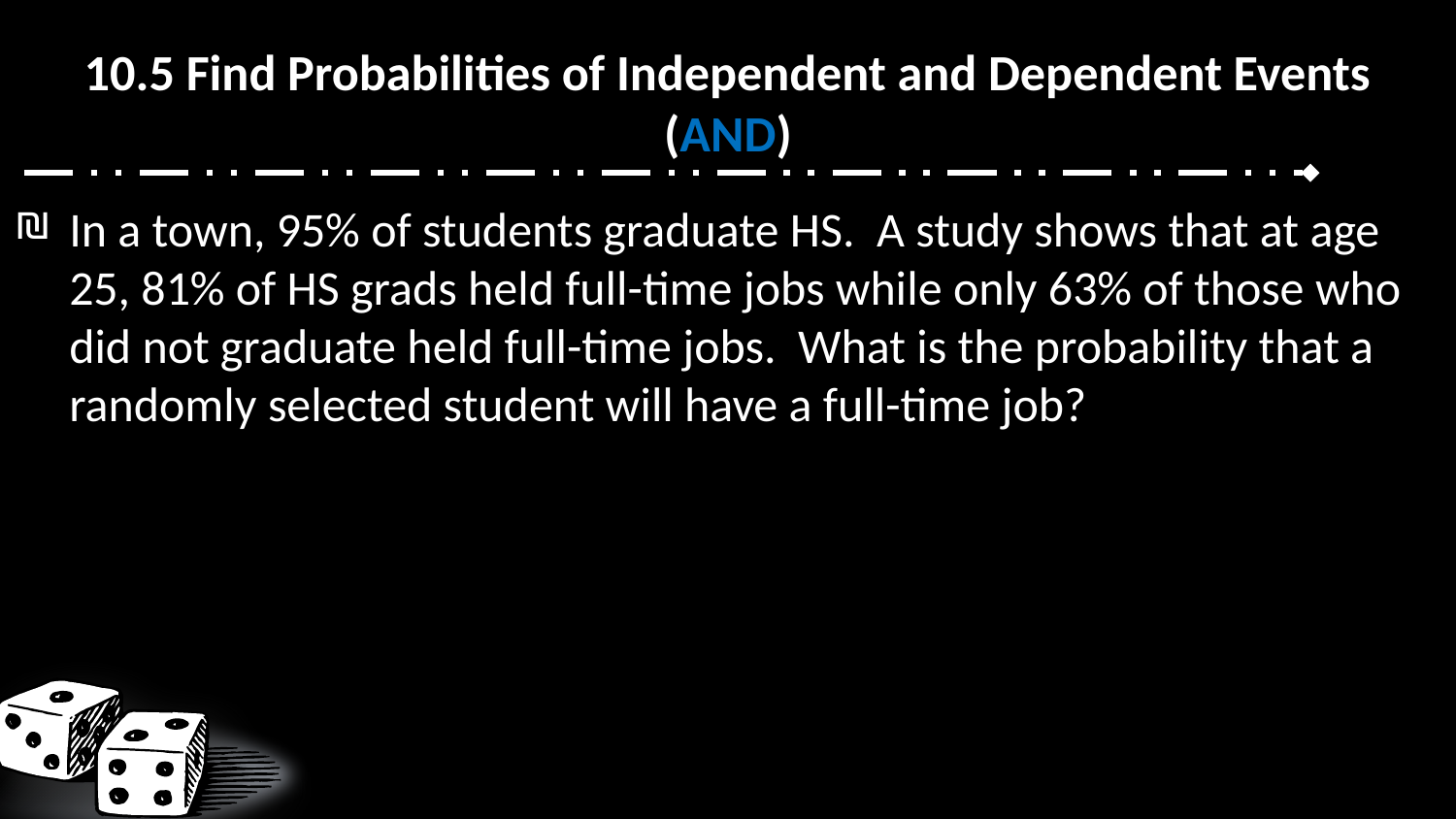

# 10.5 Find Probabilities of Independent and Dependent Events (AND)
In a town, 95% of students graduate HS.  A study shows that at age 25, 81% of HS grads held full-time jobs while only 63% of those who did not graduate held full-time jobs.  What is the probability that a randomly selected student will have a full-time job?